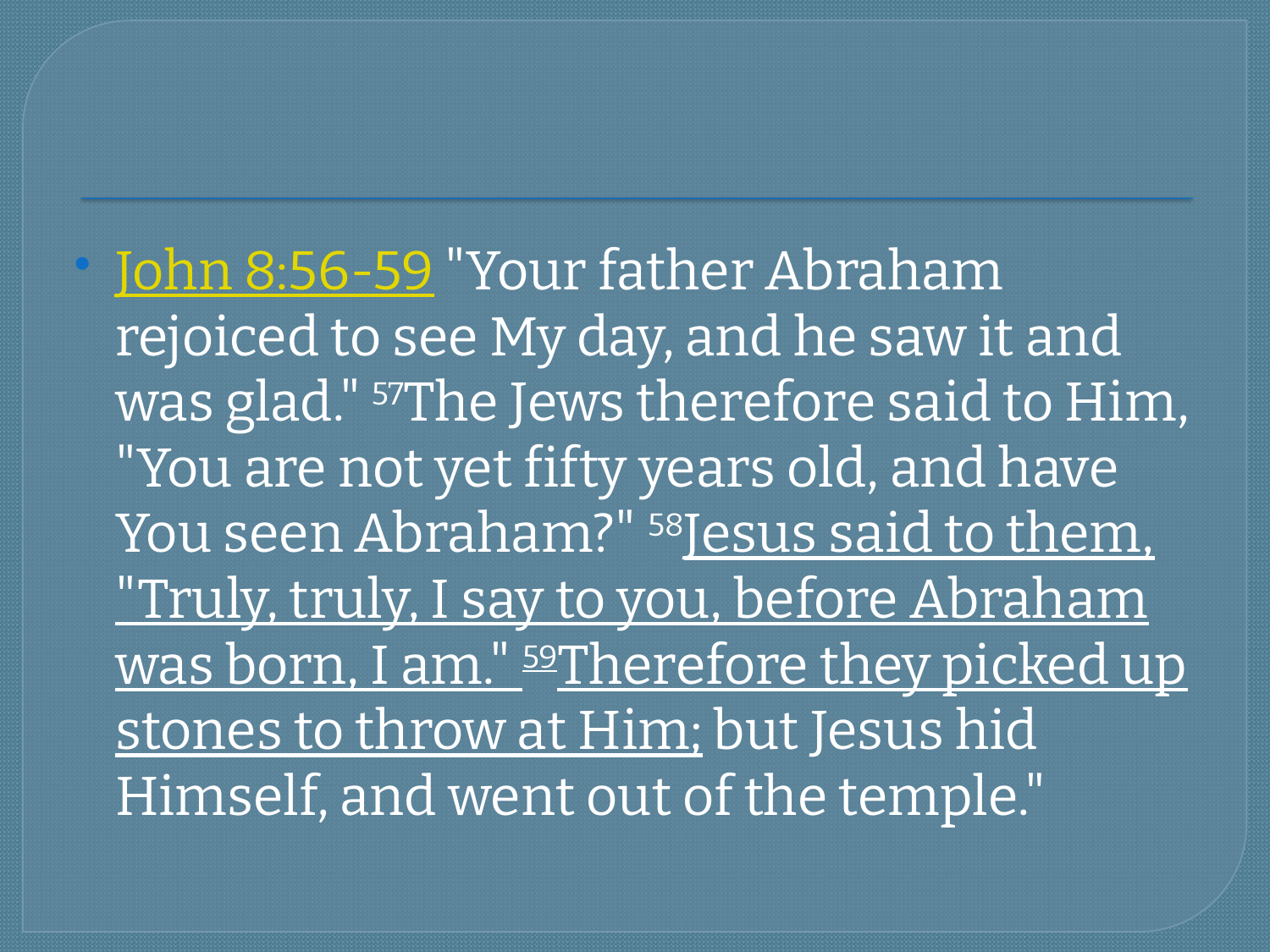

#
John 8:56-59 "Your father Abraham rejoiced to see My day, and he saw it and was glad." 57The Jews therefore said to Him, "You are not yet fifty years old, and have You seen Abraham?" 58Jesus said to them, "Truly, truly, I say to you, before Abraham was born, I am." 59Therefore they picked up stones to throw at Him; but Jesus hid Himself, and went out of the temple."